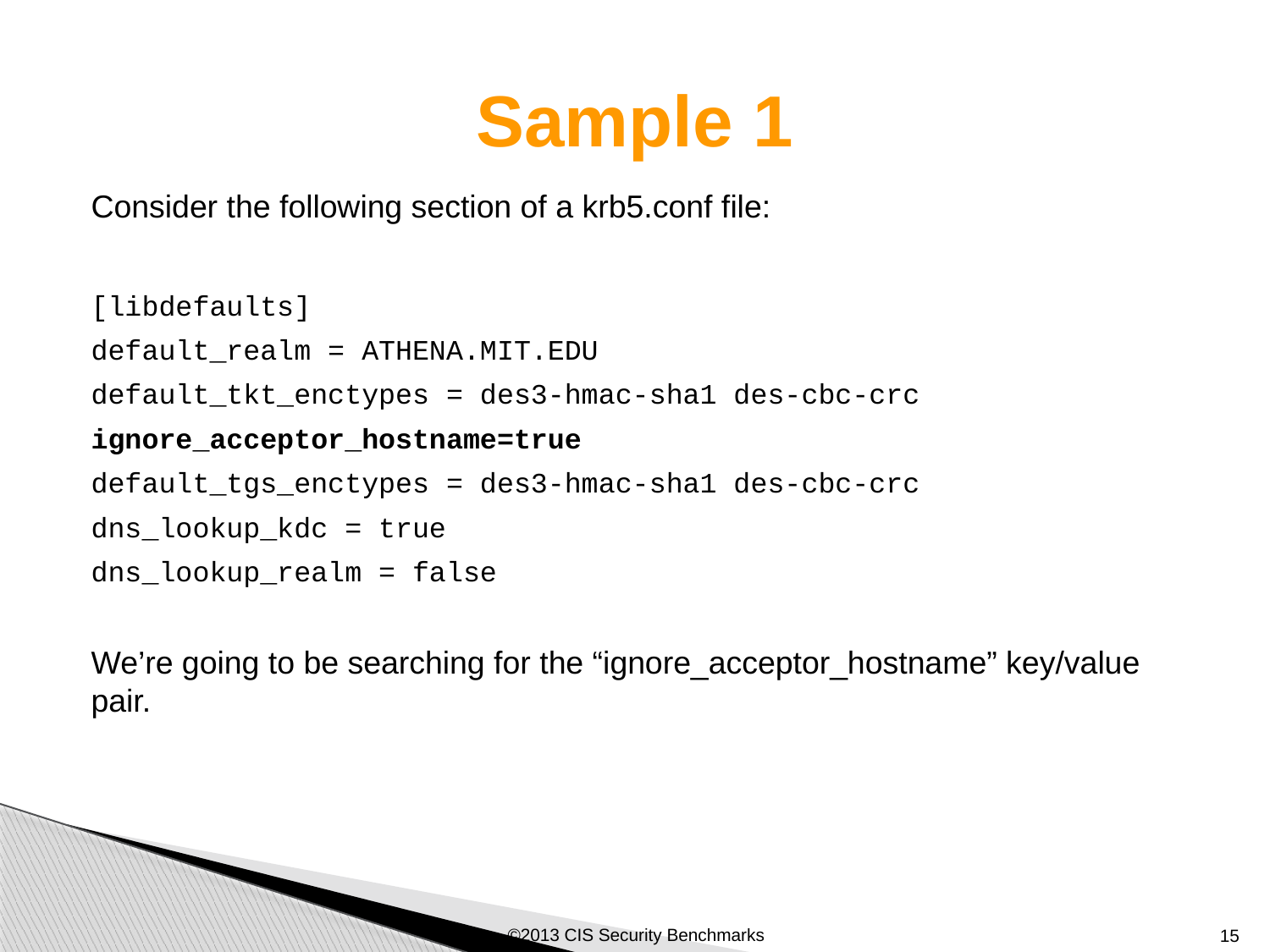

# Sample 1
Consider the following section of a krb5.conf file:

[libdefaults]
default_realm = ATHENA.MIT.EDU
default_tkt_enctypes = des3-hmac-sha1 des-cbc-crc
ignore_acceptor_hostname=true
default_tgs_enctypes = des3-hmac-sha1 des-cbc-crc
dns_lookup_kdc = true
dns_lookup_realm = false

We’re going to be searching for the “ignore_acceptor_hostname” key/value pair.
©2013 CIS Security Benchmarks
15